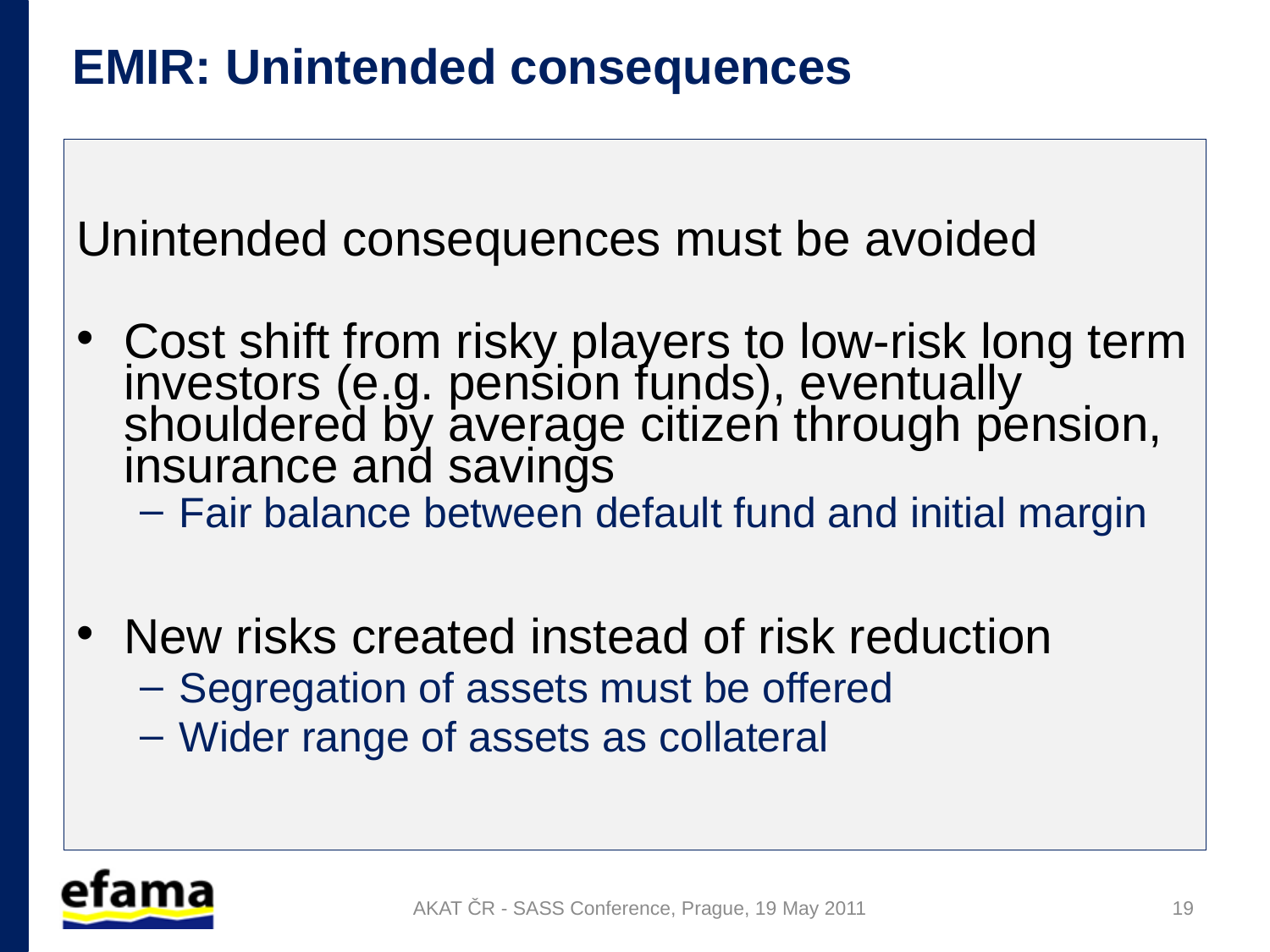

# EMIR: Unintended consequences

Unintended consequences must be avoided

Cost shift from risky players to low-risk long term investors (e.g. pension funds), eventually shouldered by average citizen through pension, insurance and savings
Fair balance between default fund and initial margin

New risks created instead of risk reduction
Segregation of assets must be offered
Wider range of assets as collateral

AKAT ČR - SASS Conference, Prague, 19 May 2011
19